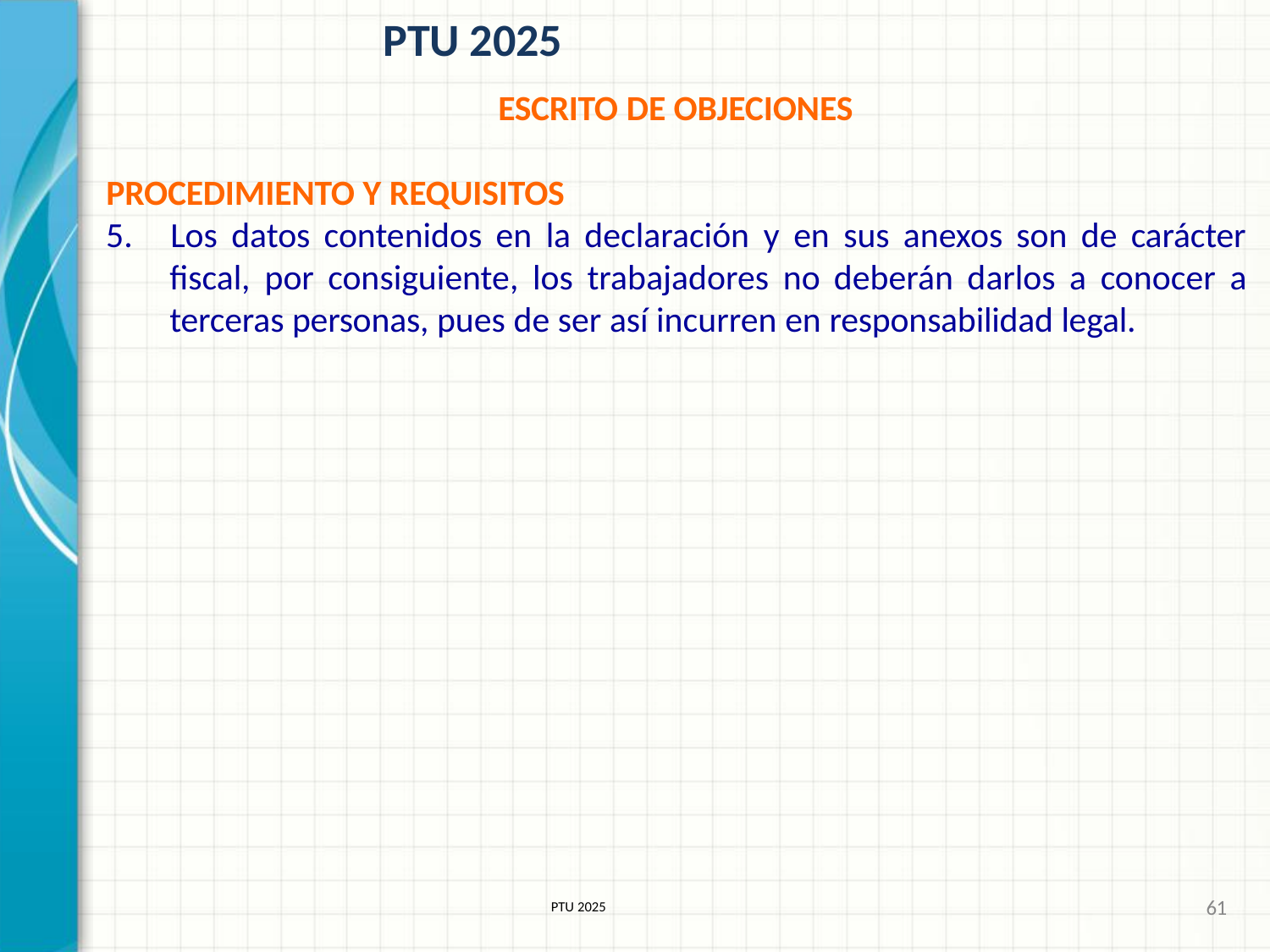

# PTU 2025
ESCRITO DE OBJECIONES
PROCEDIMIENTO Y REQUISITOS
5.   Los datos contenidos en la declaración y en sus anexos son de carácter fiscal, por consiguiente, los trabajadores no deberán darlos a conocer a terceras personas, pues de ser así incurren en responsabilidad legal.
61
PTU 2025